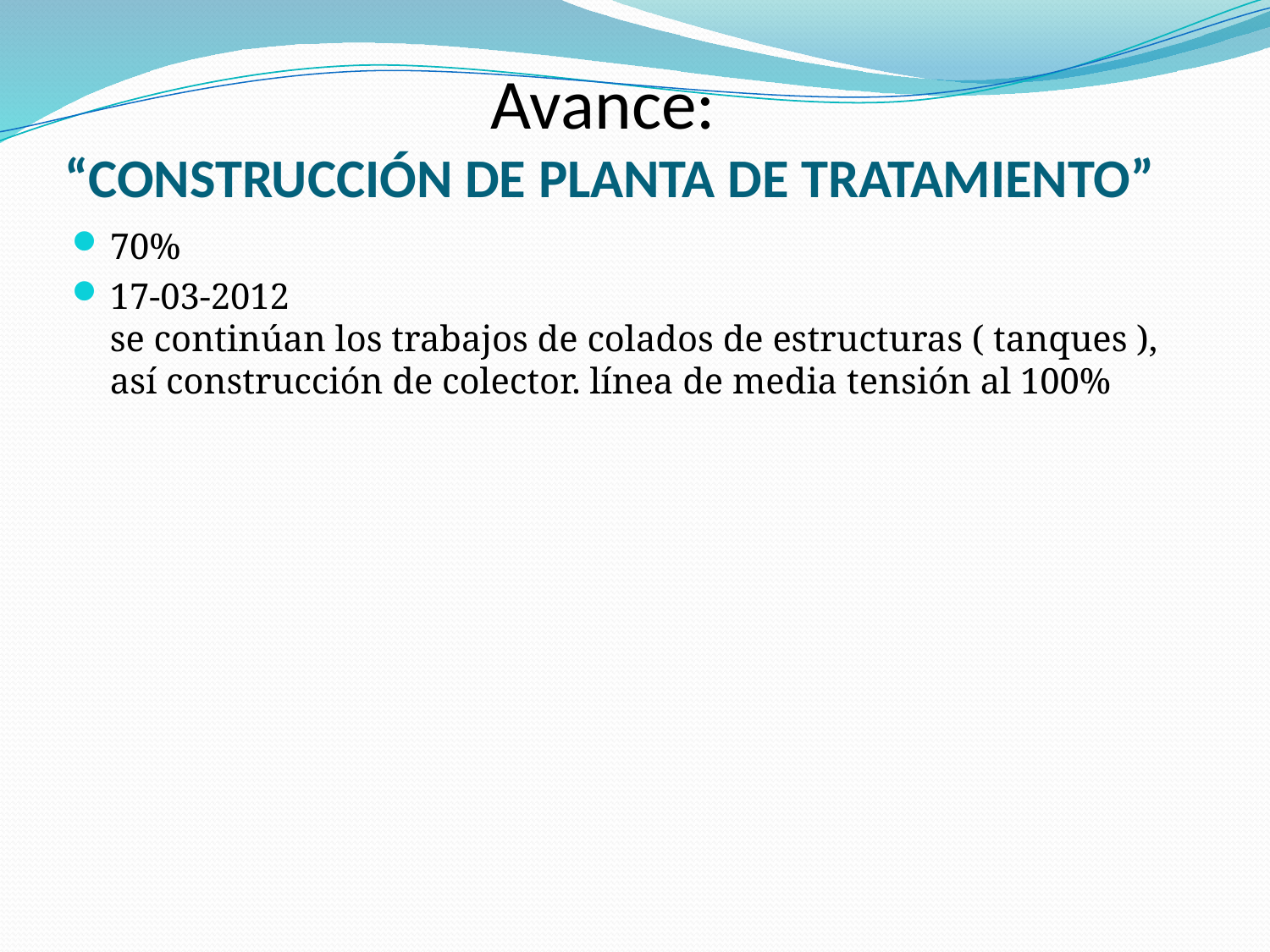

# Avance: “CONSTRUCCIÓN DE PLANTA DE TRATAMIENTO”
70%
17-03-2012
se continúan los trabajos de colados de estructuras ( tanques ), así construcción de colector. línea de media tensión al 100%